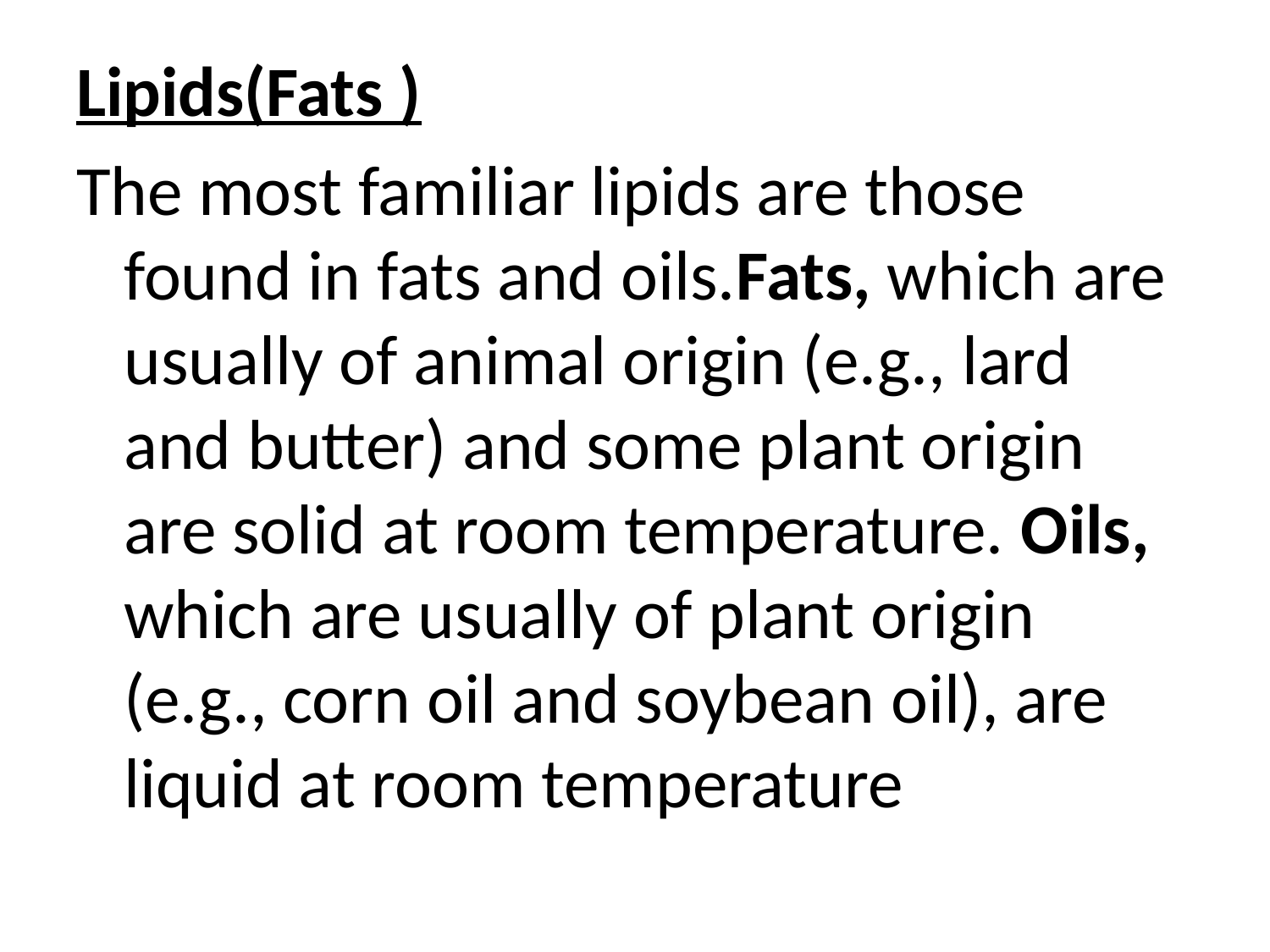

#
Lipids(Fats )
The most familiar lipids are those found in fats and oils.Fats, which are usually of animal origin (e.g., lard and butter) and some plant origin are solid at room temperature. Oils, which are usually of plant origin (e.g., corn oil and soybean oil), are liquid at room temperature